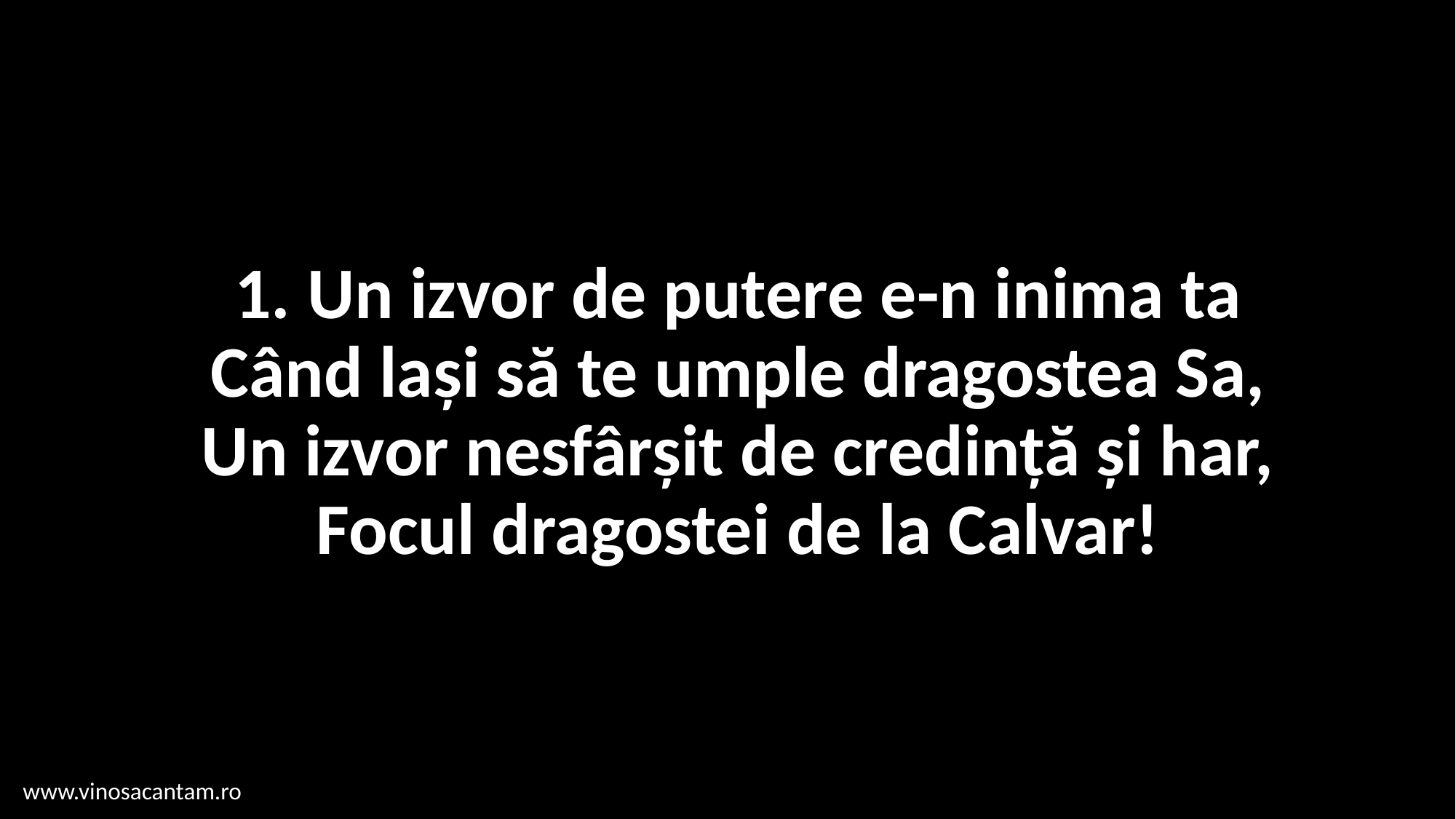

# 1. Un izvor de putere e-n inima ta Când lași să te umple dragostea Sa, Un izvor nesfârșit de credință și har, Focul dragostei de la Calvar!
www.vinosacantam.ro